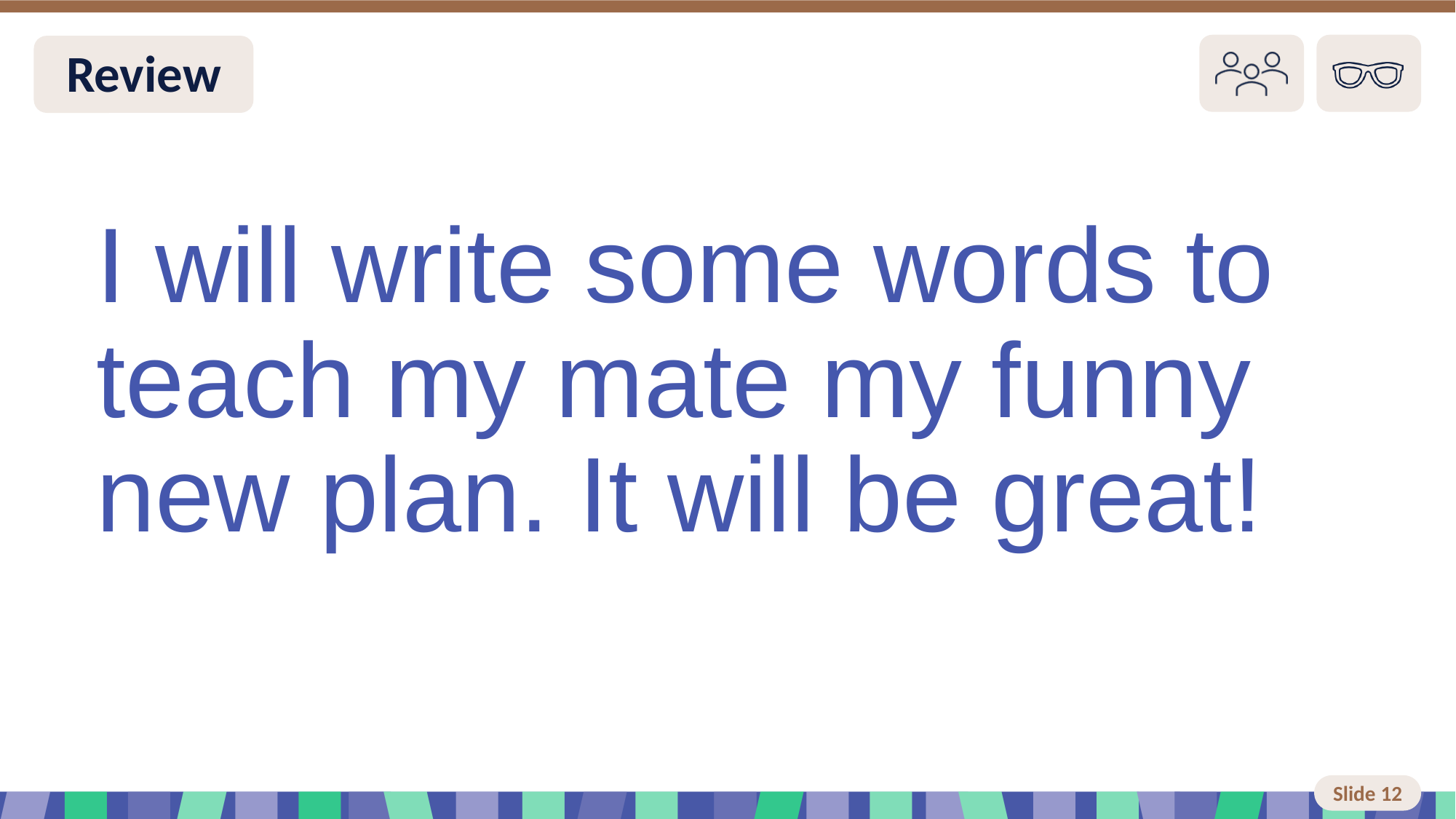

Slide 12 Review
I will write some words to teach my mate my funny new plan. It will be great!